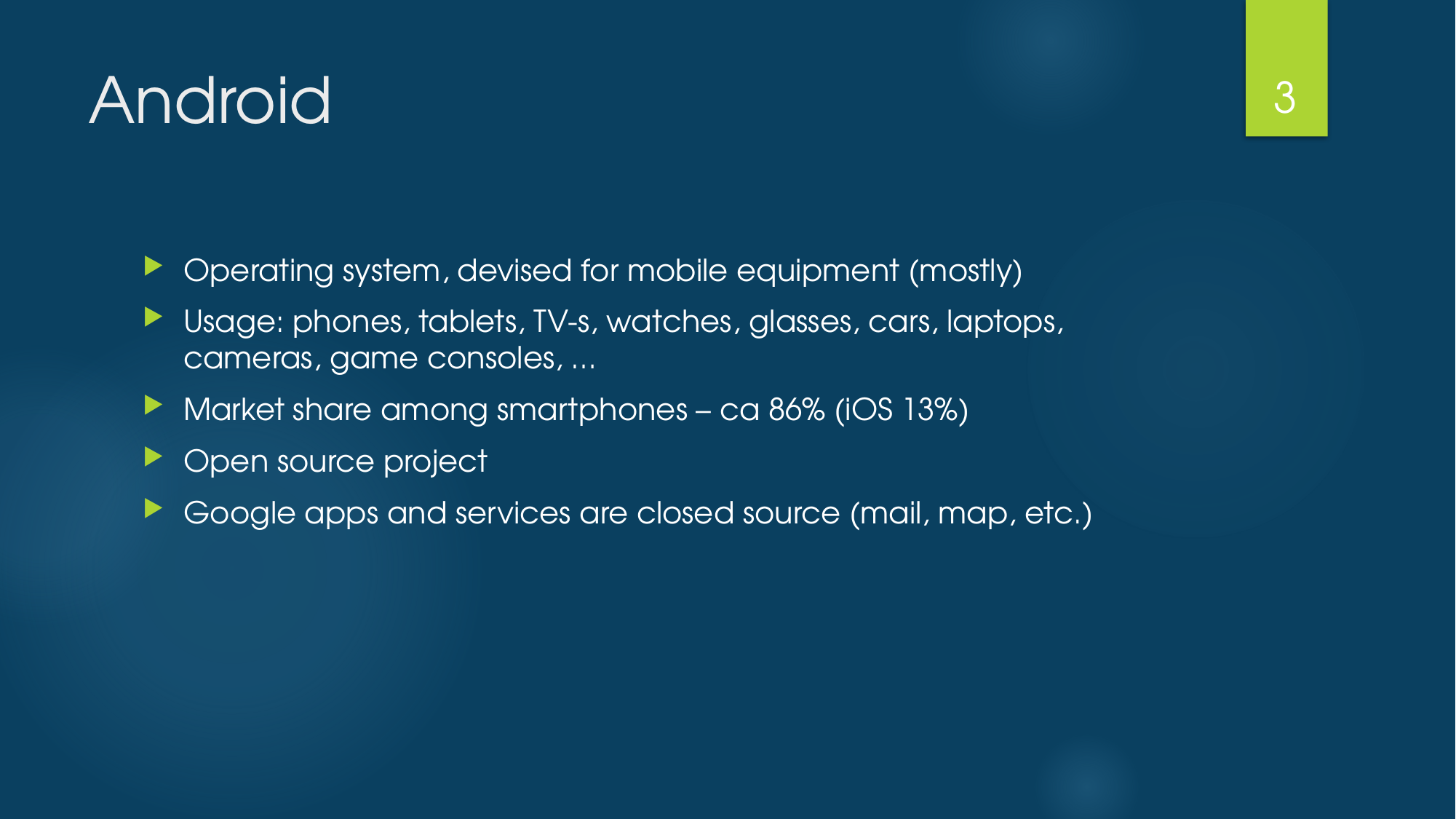

3
# Android
Operating system, devised for mobile equipment (mostly)
Usage: phones, tablets, TV-s, watches, glasses, cars, laptops, cameras, game consoles, …
Market share among smartphones – ca 86% (iOS 13%)
Open source project
Google apps and services are closed source (mail, map, etc.)